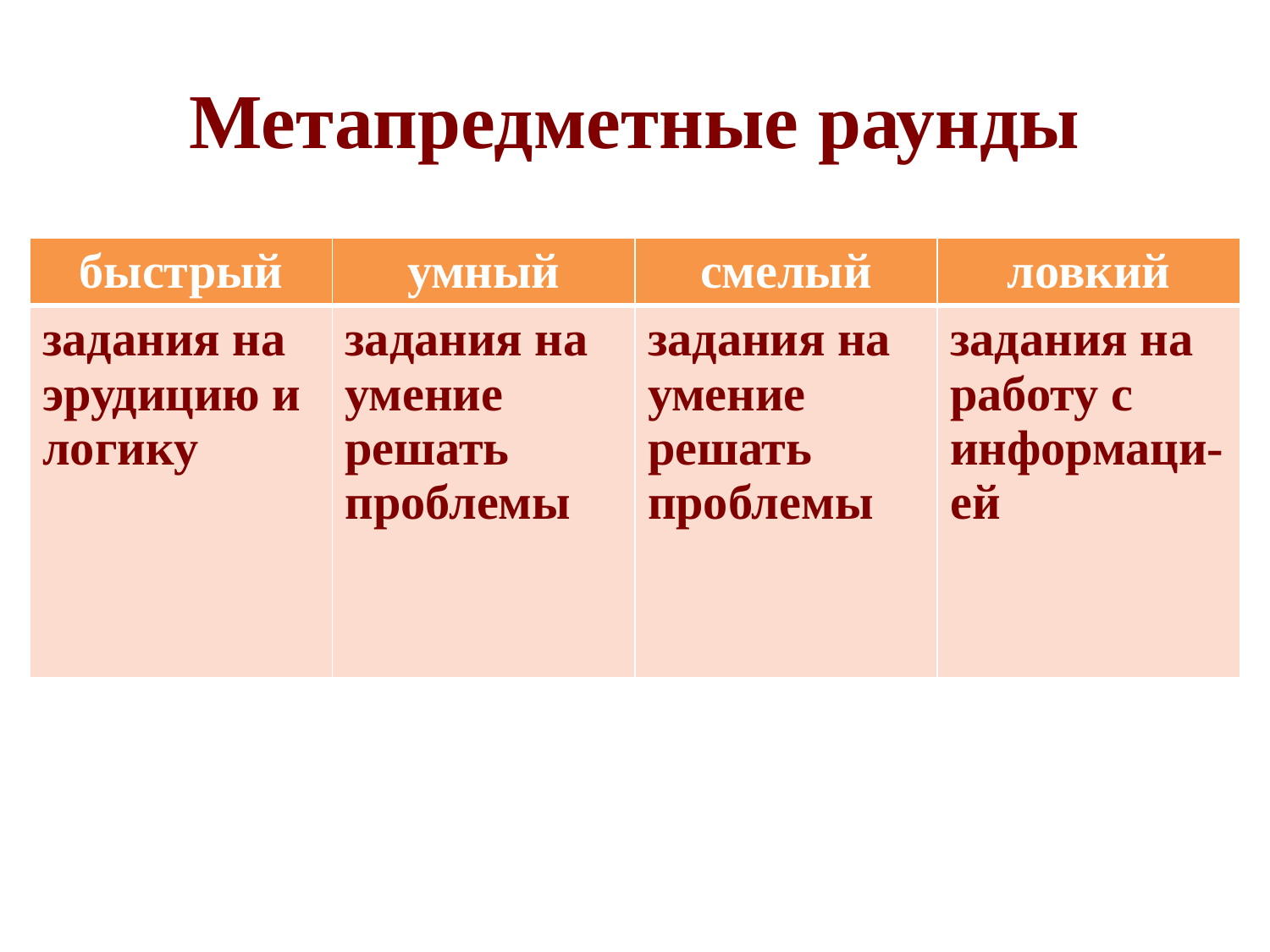

# Метапредметные раунды
| быстрый | умный | смелый | ловкий |
| --- | --- | --- | --- |
| задания на эрудицию и логику | задания на умение решать проблемы | задания на умение решать проблемы | задания на работу с информаци-ей |